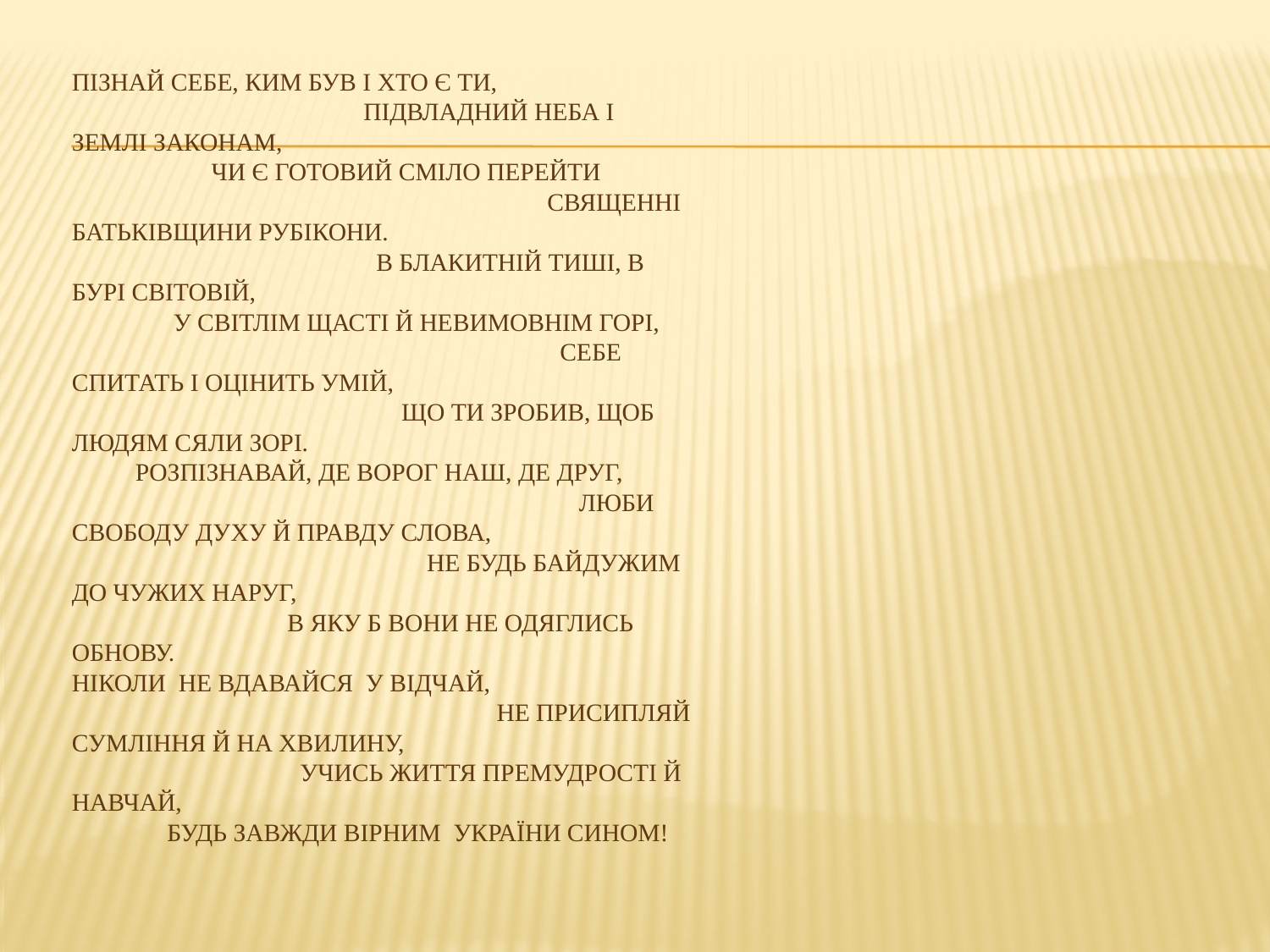

# Пізнай себе, ким був і хто є ти,                                                                             Підвладний неба і землі законам,                                                                                       Чи є готовий сміло перейти                                                                                          Священні батьківщини рубікони.                                                                                                В блакитній тиші, в бурі світовій,                                                                                     У світлім щасті й невимовнім горі,                                                                                   Себе спитать і оцінить умій,                                                                                                    Що ти зробив, щоб людям сяли зорі.                                                                       Розпізнавай, де ворог наш, де друг,                                                                                           Люби свободу духу й правду слова,                                                                                        Не будь байдужим до чужих наруг,                                                                                                 В яку б вони не одяглись  обнову.                                                                                Ніколи  не вдавайся  у відчай,                                                                                                   Не присипляй сумління й на хвилину,                                                                                  Учись життя премудрості й навчай,                                                                                                Будь завжди вірним  України сином!